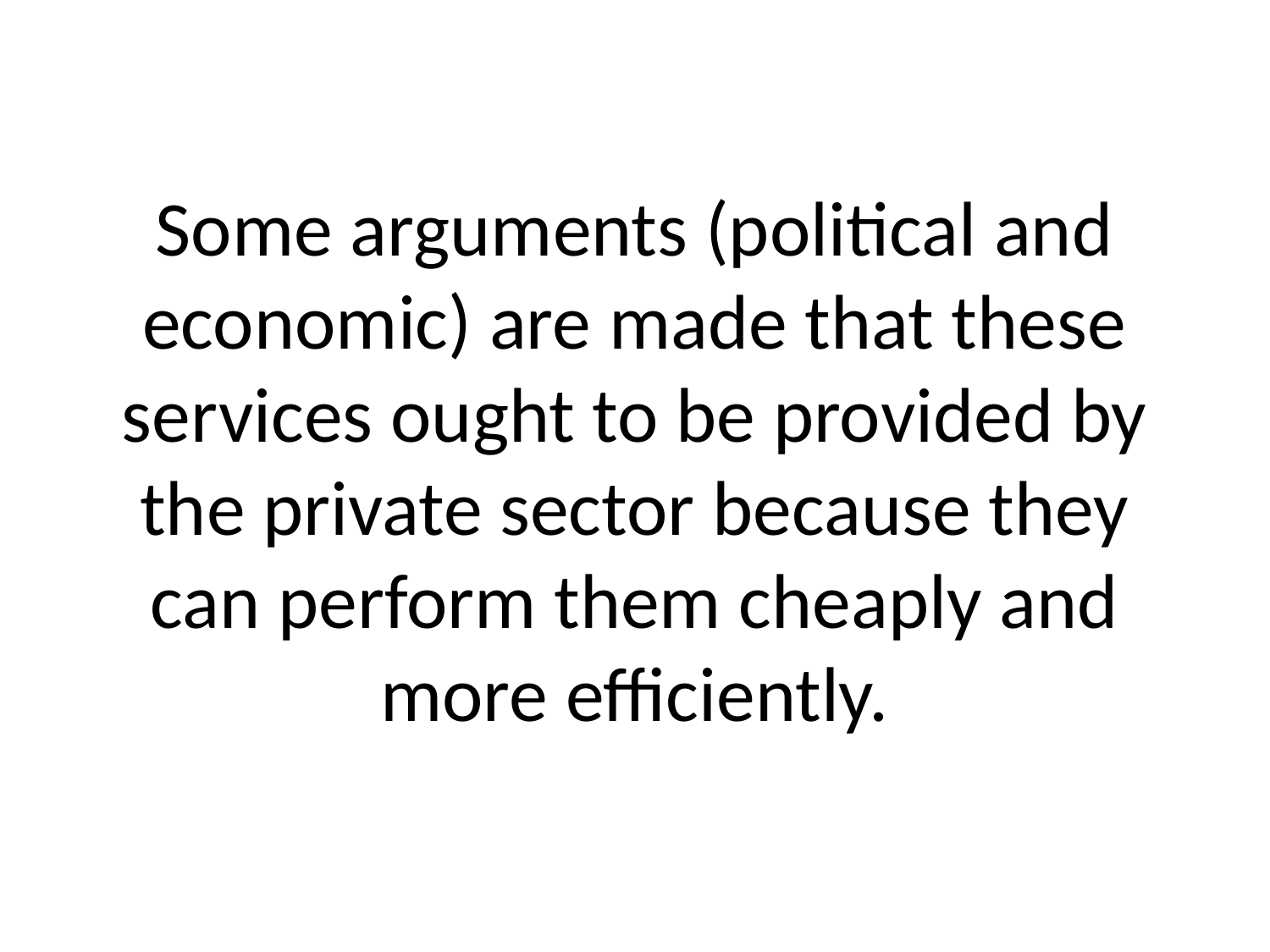

# Some arguments (political and economic) are made that these services ought to be provided by the private sector because they can perform them cheaply and more efficiently.